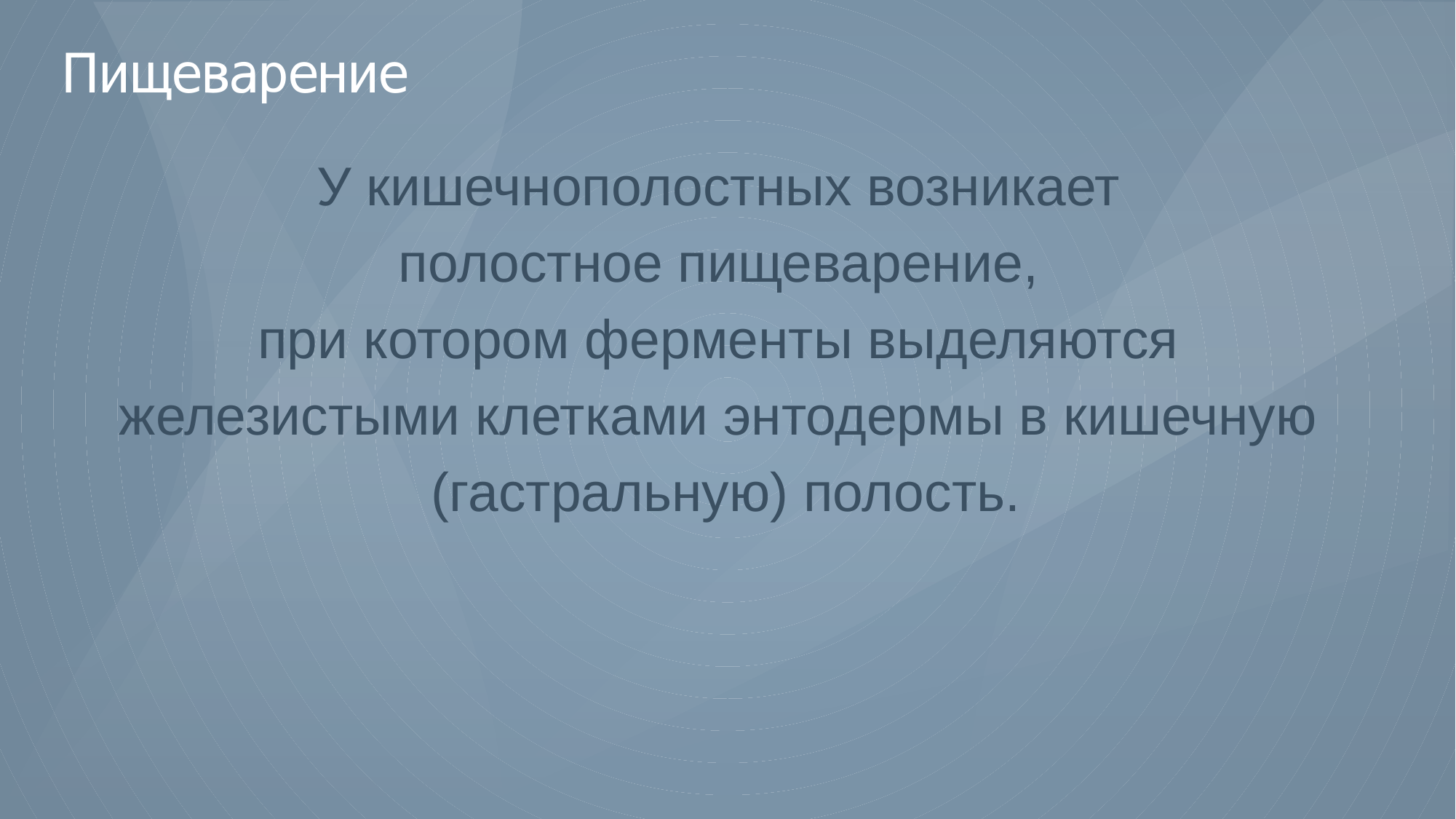

# Пищеварение
У кишечнополостных возникает
полостное пищеварение,
при котором ферменты выделяются
железистыми клетками энтодермы в кишечную
(гастральную) полость.